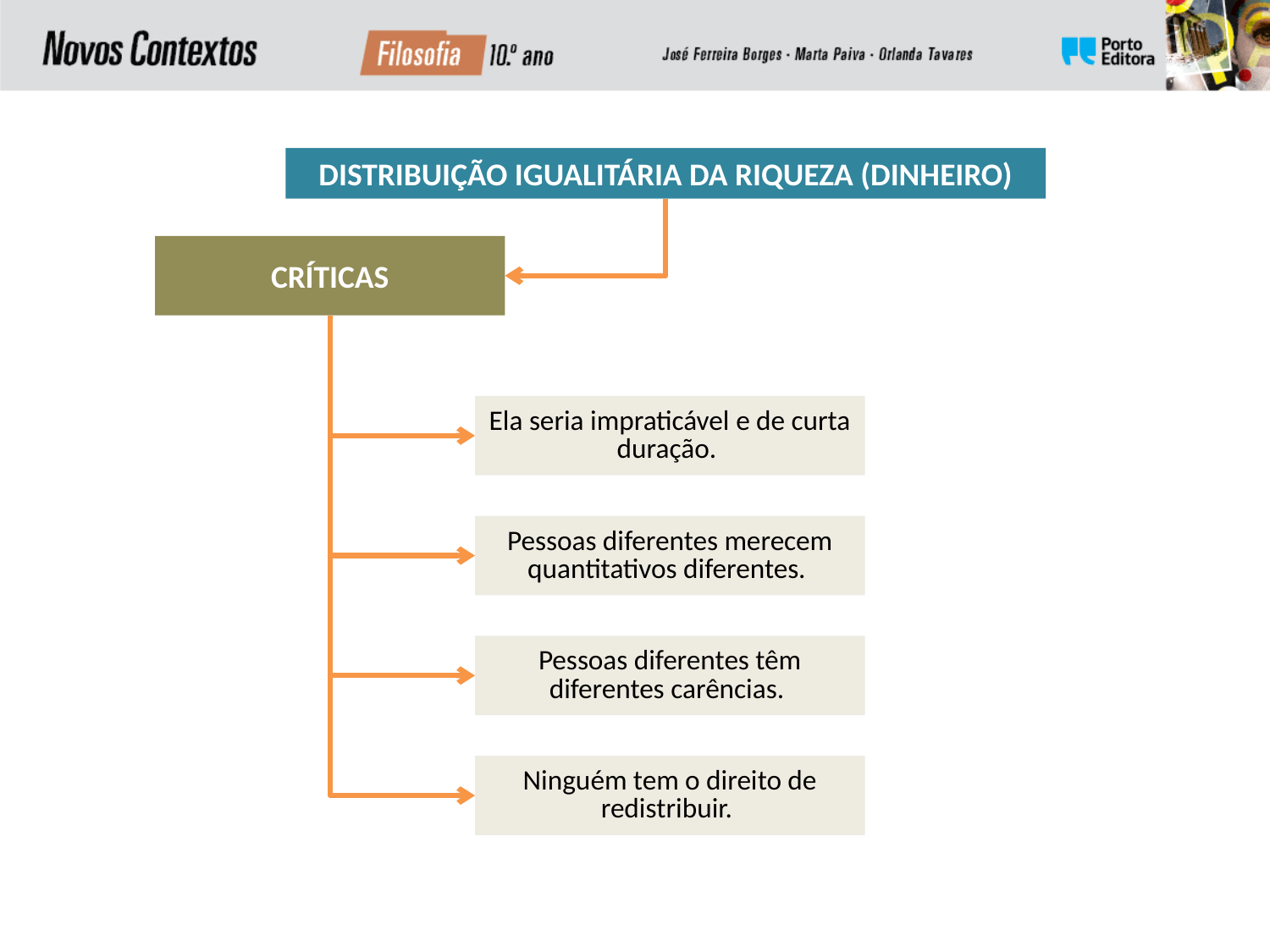

DISTRIBUIÇÃO IGUALITÁRIA DA RIQUEZA (DINHEIRO)
CRÍTICAS
Ela seria impraticável e de curta duração.
Pessoas diferentes merecem quantitativos diferentes.
Pessoas diferentes têm diferentes carências.
Ninguém tem o direito de redistribuir.